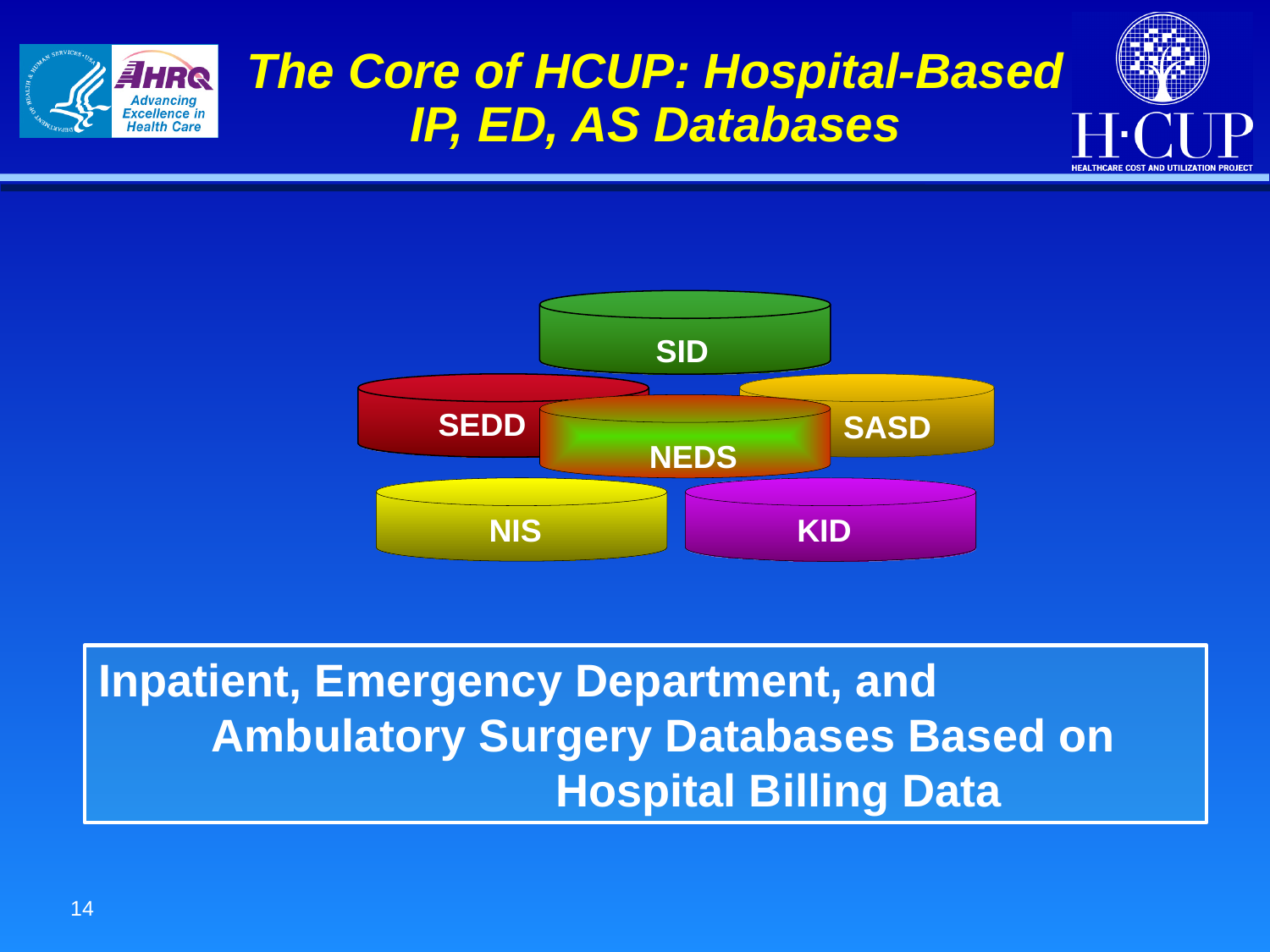

# The Core of HCUP: Hospital-Based IP, ED, AS Databases

SID

SEDD

NIS
KID

SASD

NEDS

Inpatient, Emergency Department, and                              Ambulatory Surgery Databases Based on                            Hospital Billing Data
14